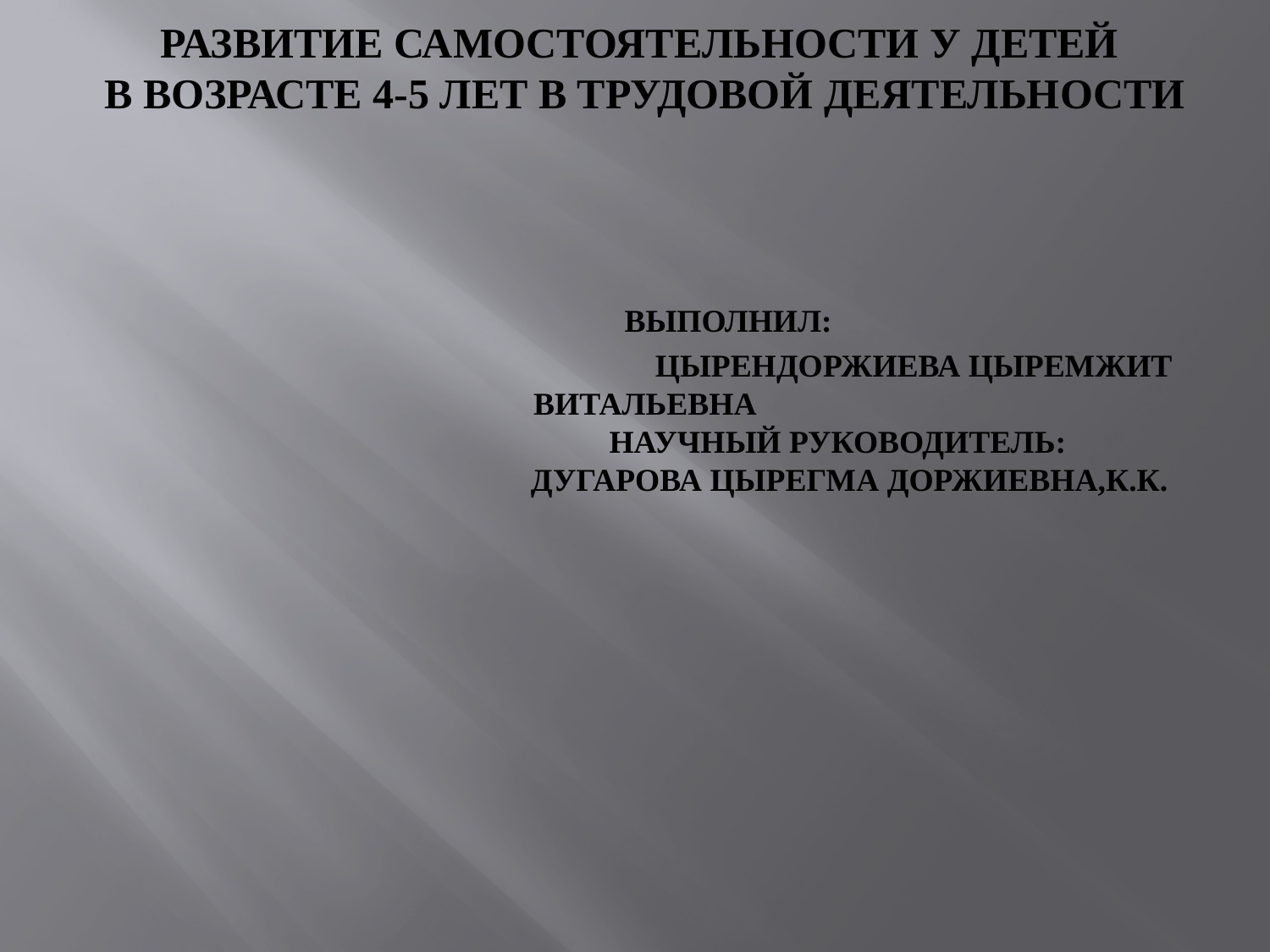

# Выпускная квалификационная работа Развитие самостоятельности у детей в возрасте 4-5 лет в трудовой деятельности Выполнил: Цырендоржиева Цыремжит Витальевна Научный руководитель: Дугарова Цырегма Доржиевна,к.к.